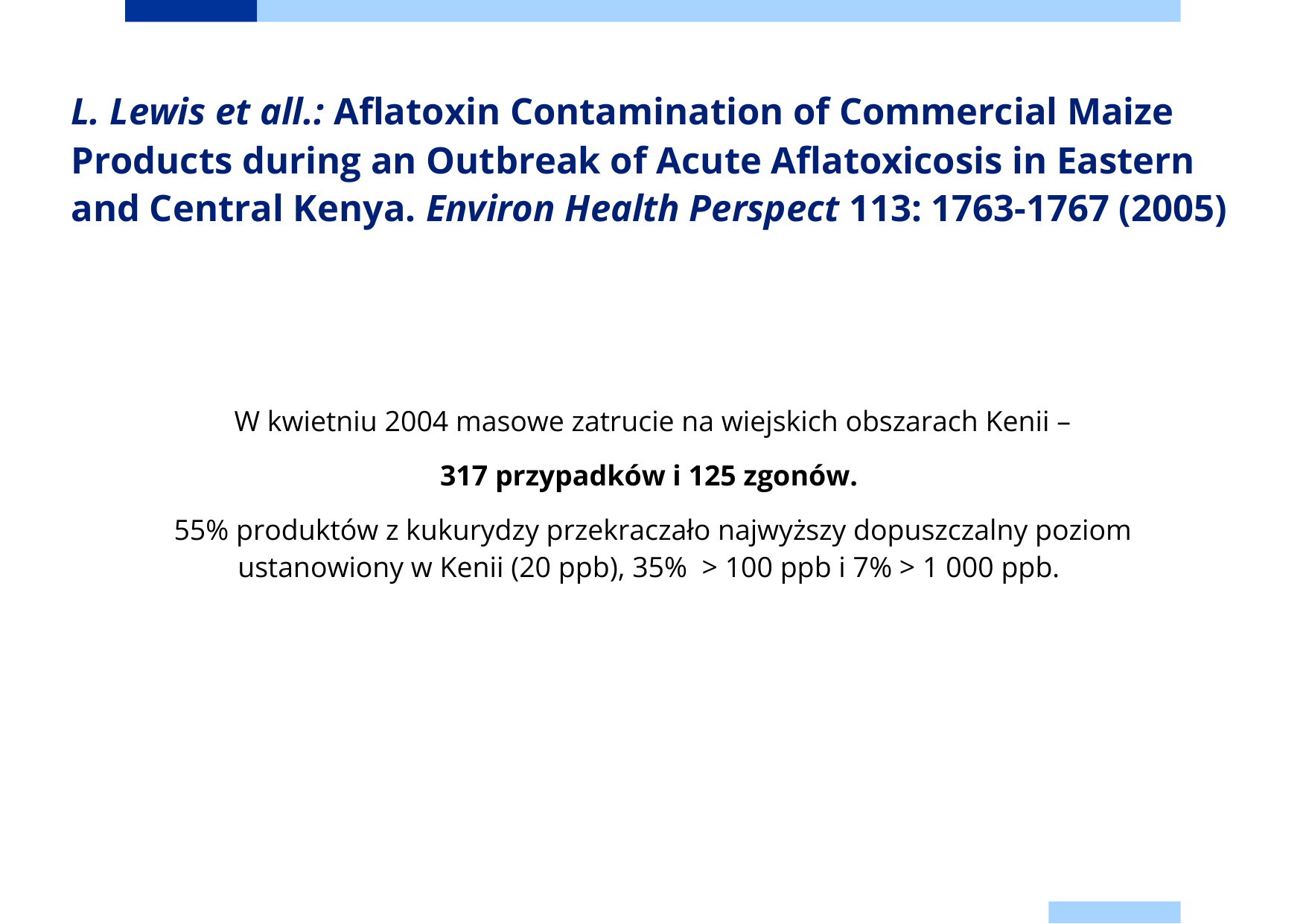

# L. Lewis et all.: Aflatoxin Contamination of Commercial Maize Products during an Outbreak of Acute Aflatoxicosis in Eastern and Central Kenya. Environ Health Perspect 113: 1763-1767 (2005)
W kwietniu 2004 masowe zatrucie na wiejskich obszarach Kenii –
317 przypadków i 125 zgonów.
55% produktów z kukurydzy przekraczało najwyższy dopuszczalny poziom ustanowiony w Kenii (20 ppb), 35%  > 100 ppb i 7% > 1 000 ppb.